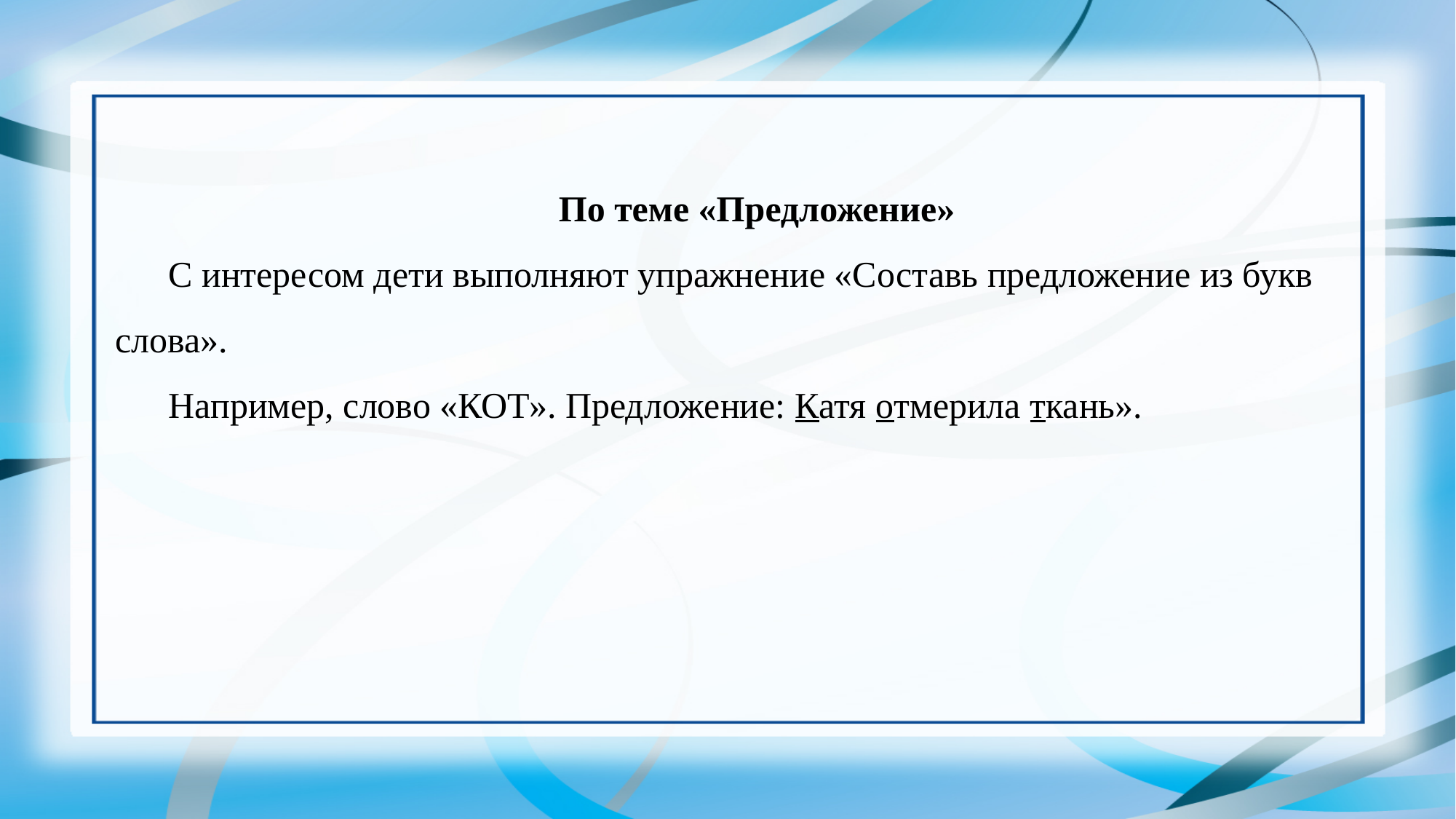

По теме «Предложение»
С интересом дети выполняют упражнение «Составь предложение из букв слова».
Например, слово «КОТ». Предложение: Катя отмерила ткань».